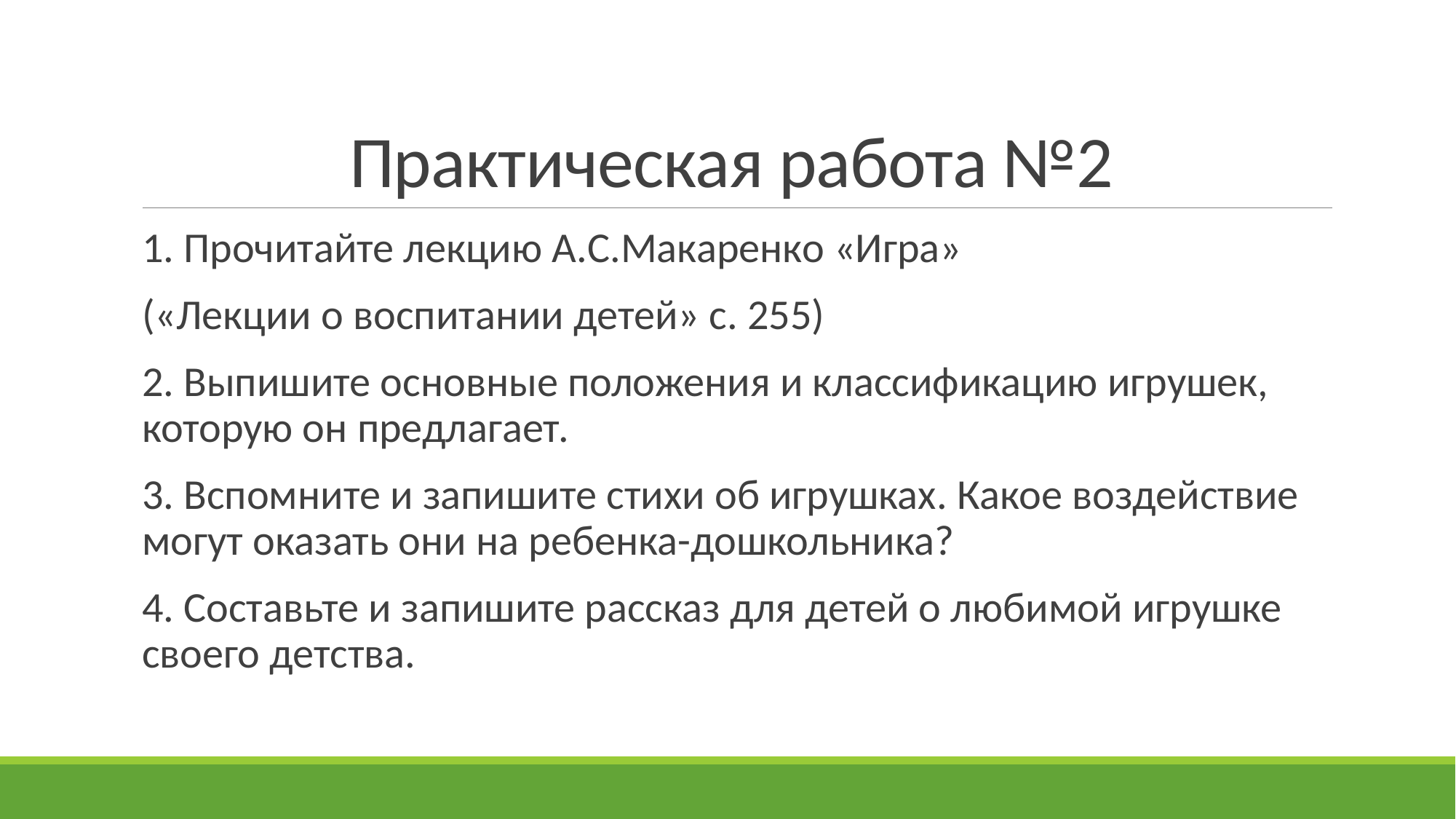

# Практическая работа №2
1. Прочитайте лекцию А.С.Макаренко «Игра»
(«Лекции о воспитании детей» с. 255)
2. Выпишите основные положения и классификацию игрушек, которую он предлагает.
3. Вспомните и запишите стихи об игрушках. Какое воздействие могут оказать они на ребенка-дошкольника?
4. Составьте и запишите рассказ для детей о любимой игрушке своего детства.